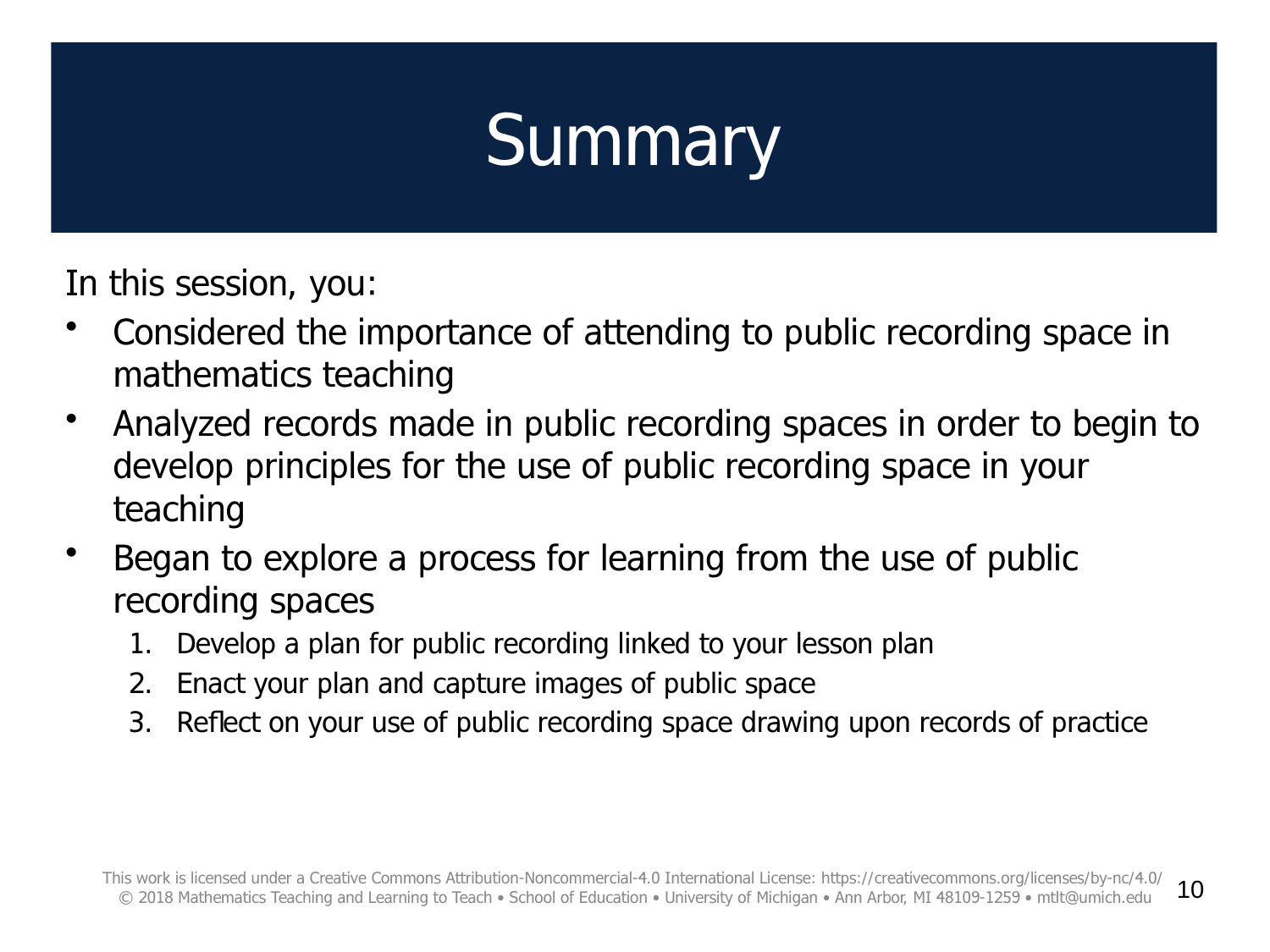

# Summary
In this session, you:
Considered the importance of attending to public recording space in mathematics teaching
Analyzed records made in public recording spaces in order to begin to develop principles for the use of public recording space in your teaching
Began to explore a process for learning from the use of public recording spaces
Develop a plan for public recording linked to your lesson plan
Enact your plan and capture images of public space
Reflect on your use of public recording space drawing upon records of practice
This work is licensed under a Creative Commons Attribution-Noncommercial-4.0 International License: https://creativecommons.org/licenses/by-nc/4.0/
© 2018 Mathematics Teaching and Learning to Teach • School of Education • University of Michigan • Ann Arbor, MI 48109-1259 • mtlt@umich.edu
10